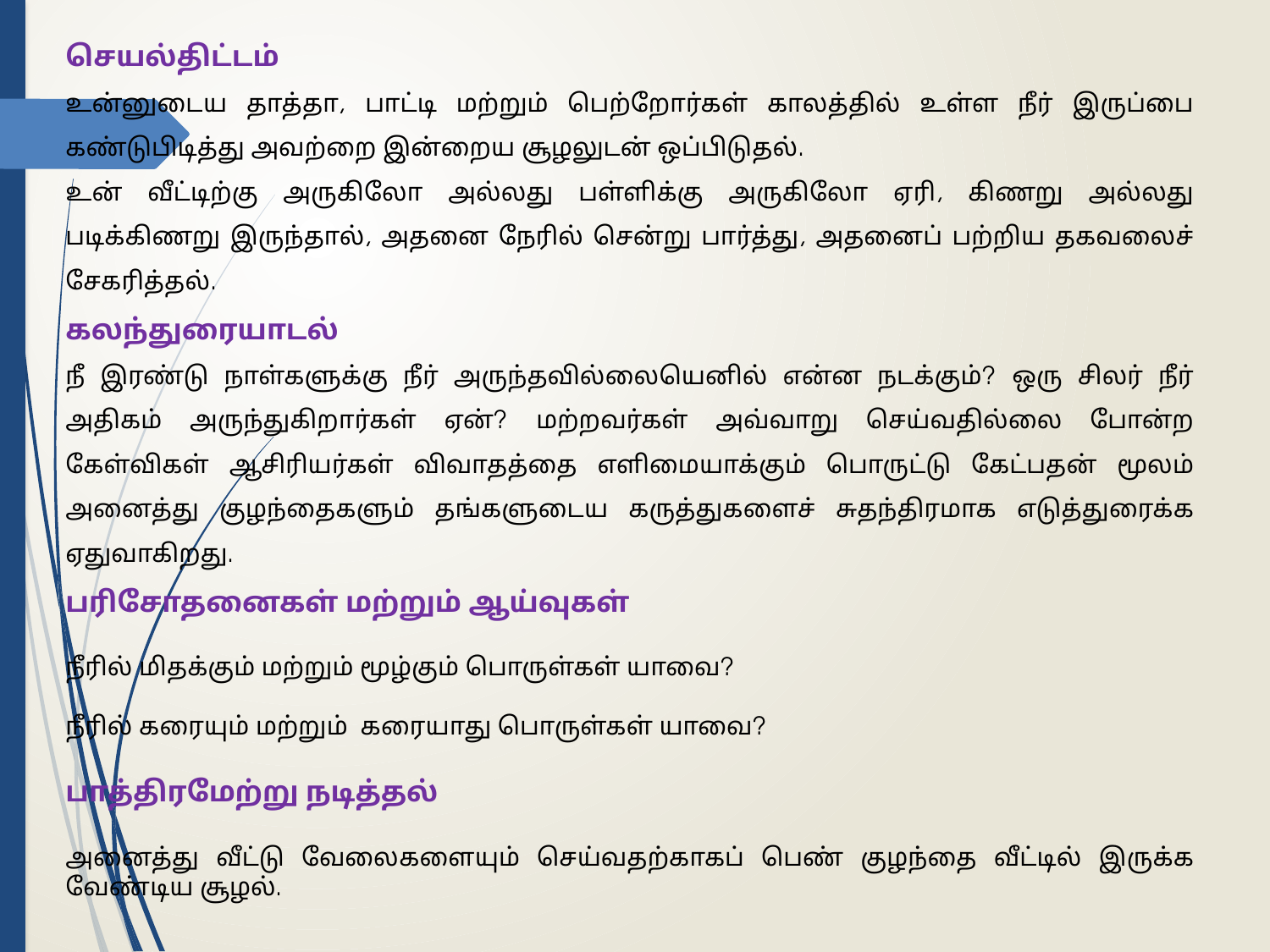

செயல்திட்டம்
உன்னுடைய தாத்தா, பாட்டி மற்றும் பெற்றோர்கள் காலத்தில் உள்ள நீர் இருப்பை கண்டுபிடித்து அவற்றை இன்றைய சூழலுடன் ஒப்பிடுதல்.
உன் வீட்டிற்கு அருகிலோ அல்லது பள்ளிக்கு அருகிலோ ஏரி, கிணறு அல்லது படிக்கிணறு இருந்தால், அதனை நேரில் சென்று பார்த்து, அதனைப் பற்றிய தகவலைச் சேகரித்தல்.
கலந்துரையாடல்
நீ இரண்டு நாள்களுக்கு நீர் அருந்தவில்லையெனில் என்ன நடக்கும்? ஒரு சிலர் நீர் அதிகம் அருந்துகிறார்கள் ஏன்? மற்றவர்கள் அவ்வாறு செய்வதில்லை போன்ற கேள்விகள் ஆசிரியர்கள் விவாதத்தை எளிமையாக்கும் பொருட்டு கேட்பதன் மூலம் அனைத்து குழந்தைகளும் தங்களுடைய கருத்துகளைச் சுதந்திரமாக எடுத்துரைக்க ஏதுவாகிறது.
பரிசோதனைகள் மற்றும் ஆய்வுகள்

நீரில் மிதக்கும் மற்றும் மூழ்கும் பொருள்கள் யாவை?

நீரில் கரையும் மற்றும்  கரையாது பொருள்கள் யாவை?

பாத்திரமேற்று நடித்தல்

அனைத்து வீட்டு வேலைகளையும் செய்வதற்காகப் பெண் குழந்தை வீட்டில் இருக்க வேண்டிய சூழல்.